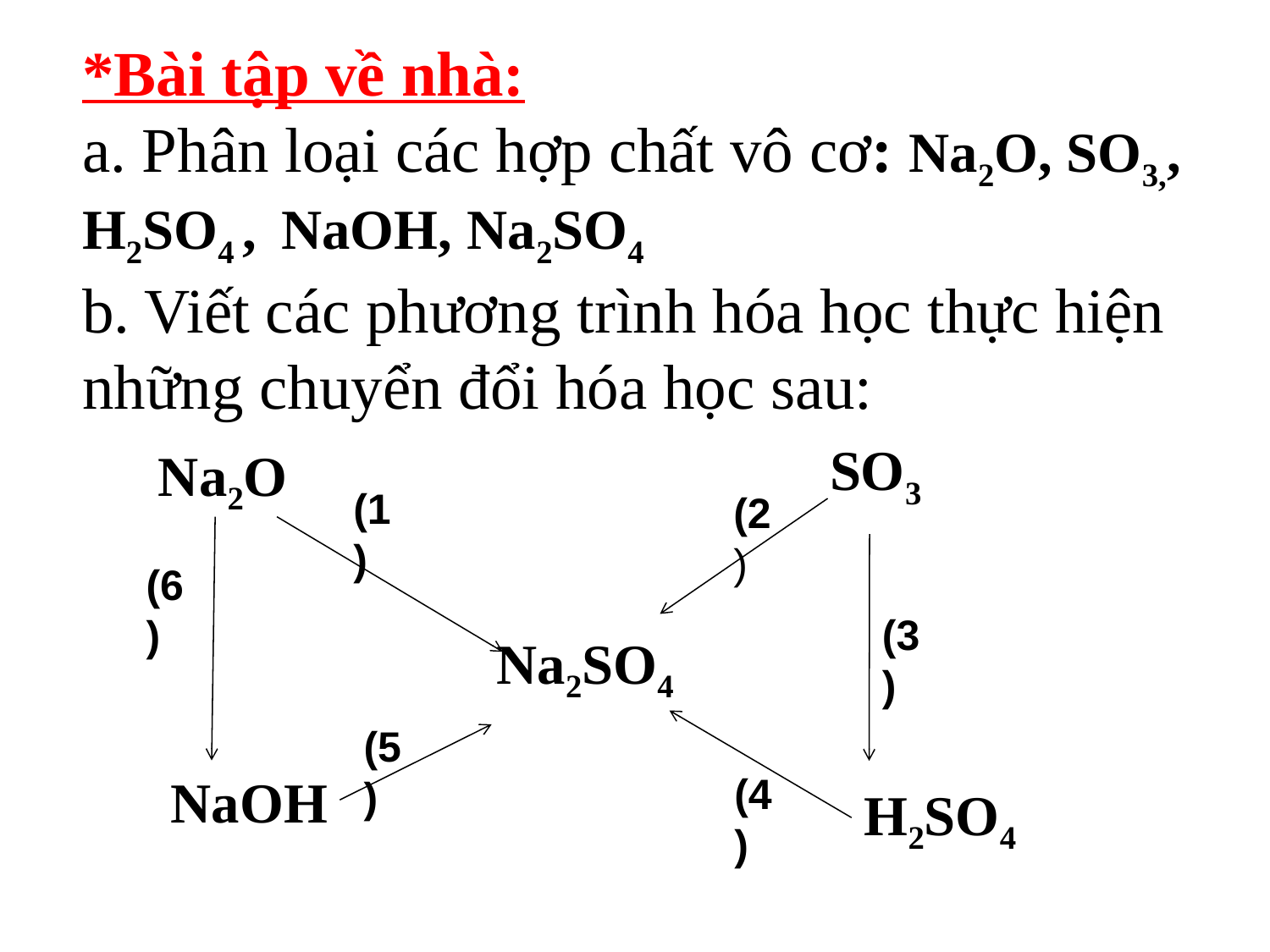

*Bài tập về nhà:
a. Phân loại các hợp chất vô cơ: Na2O, SO3,,  H2SO4 ,   NaOH, Na2SO4
b. Viết các phương trình hóa học thực hiện những chuyển đổi hóa học sau:
SO3
Na2O
(1)
(2)
(6)
(3)
             Na2SO4
(5)
NaOH
(4)
H2SO4